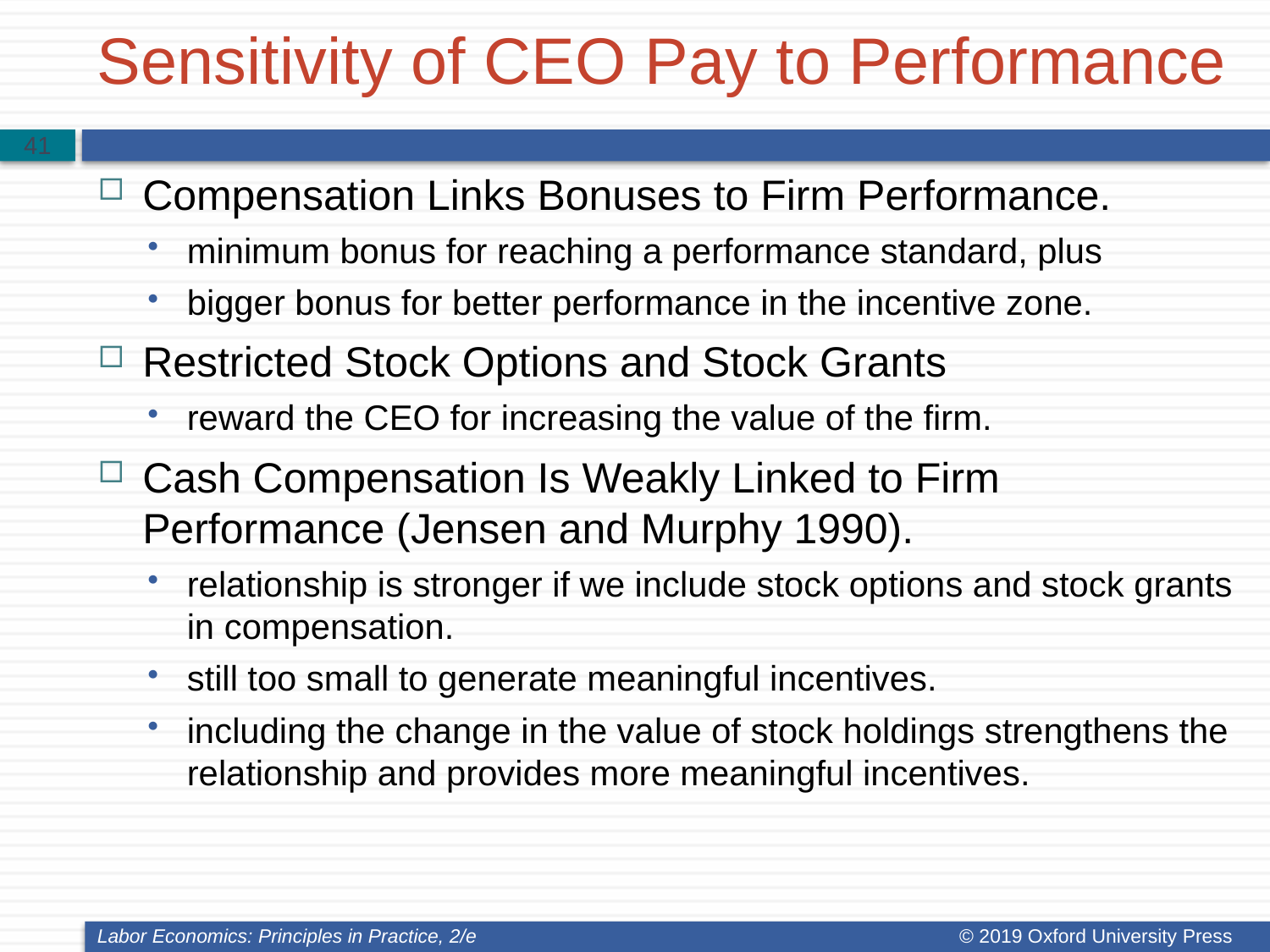

# Sensitivity of CEO Pay to Performance
41
Compensation Links Bonuses to Firm Performance.
minimum bonus for reaching a performance standard, plus
bigger bonus for better performance in the incentive zone.
Restricted Stock Options and Stock Grants
reward the CEO for increasing the value of the firm.
Cash Compensation Is Weakly Linked to Firm Performance (Jensen and Murphy 1990).
relationship is stronger if we include stock options and stock grants in compensation.
still too small to generate meaningful incentives.
including the change in the value of stock holdings strengthens the relationship and provides more meaningful incentives.
Labor Economics: Principles in Practice, 2/e
© 2019 Oxford University Press